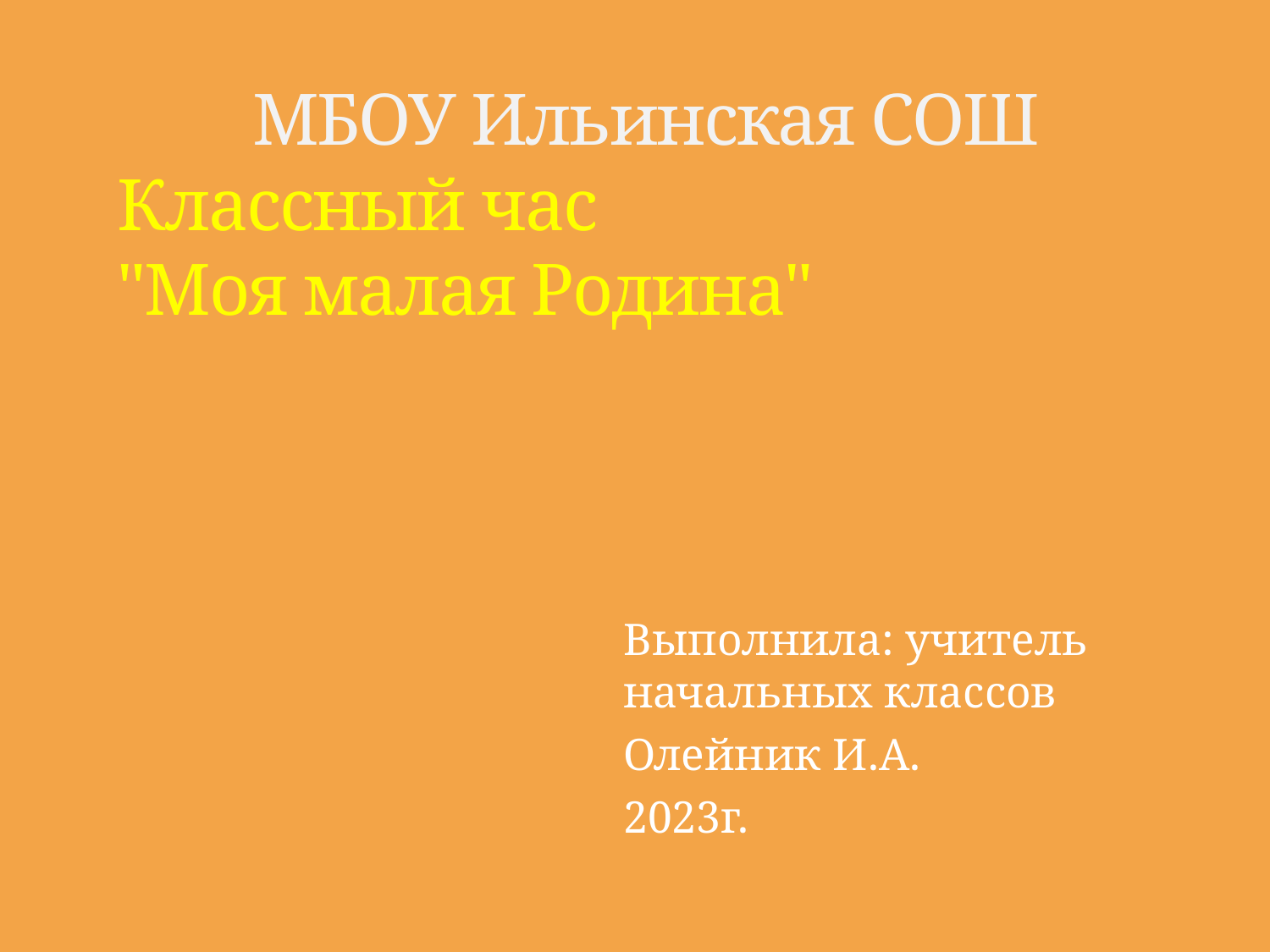

МБОУ Ильинская СОШ Классный час
"Моя малая Родина"
Выполнила: учитель начальных классов
Олейник И.А.
2023г.